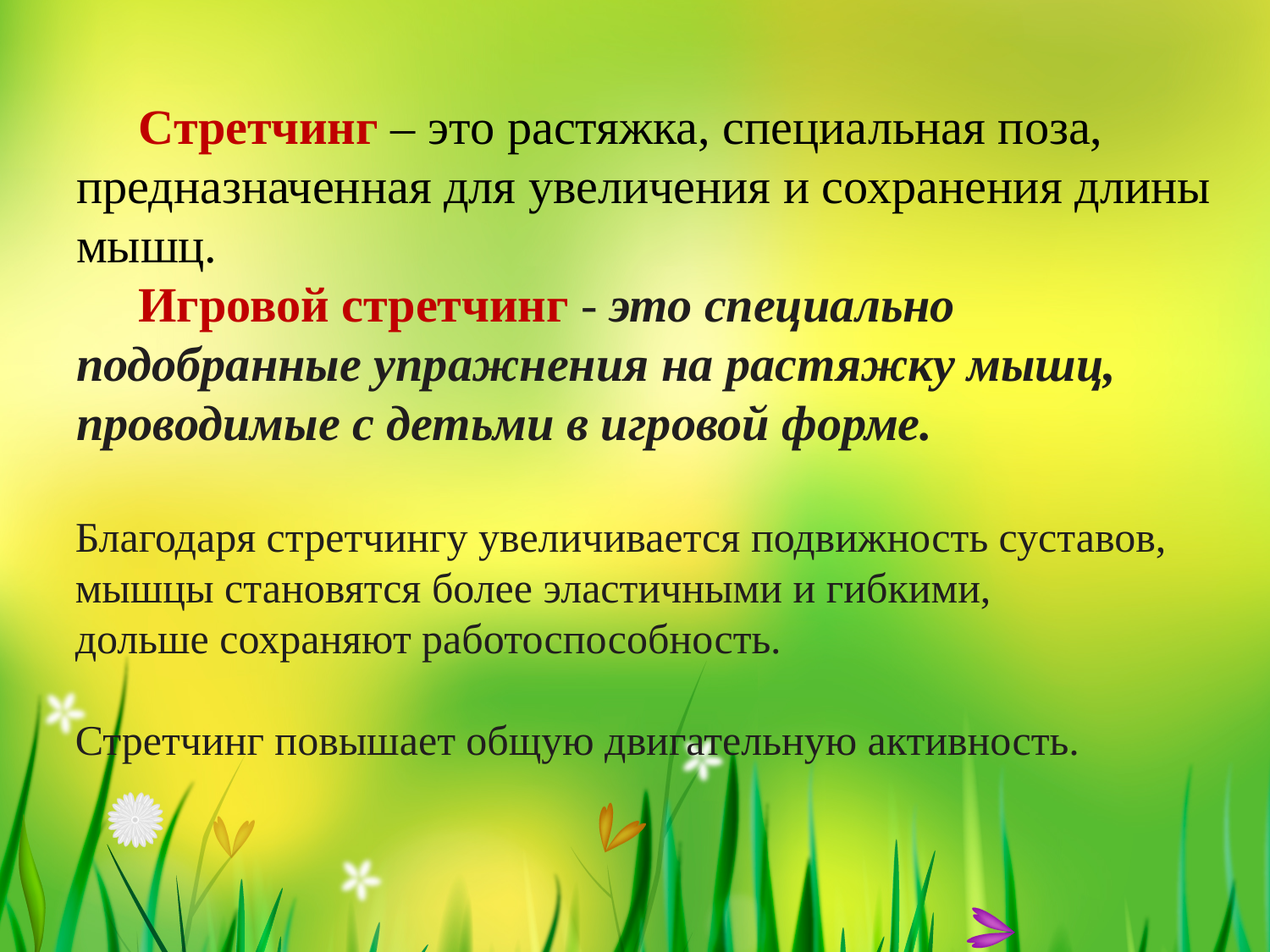

Стретчинг – это растяжка, специальная поза, предназначенная для увеличения и сохранения длины мышц.
Игровой стретчинг - это специально подобранные упражнения на растяжку мышц, проводимые с детьми в игровой форме.

Благодаря стретчингу увеличивается подвижность суставов,
мышцы становятся более эластичными и гибкими,
дольше сохраняют работоспособность.

Стретчинг повышает общую двигательную активность.